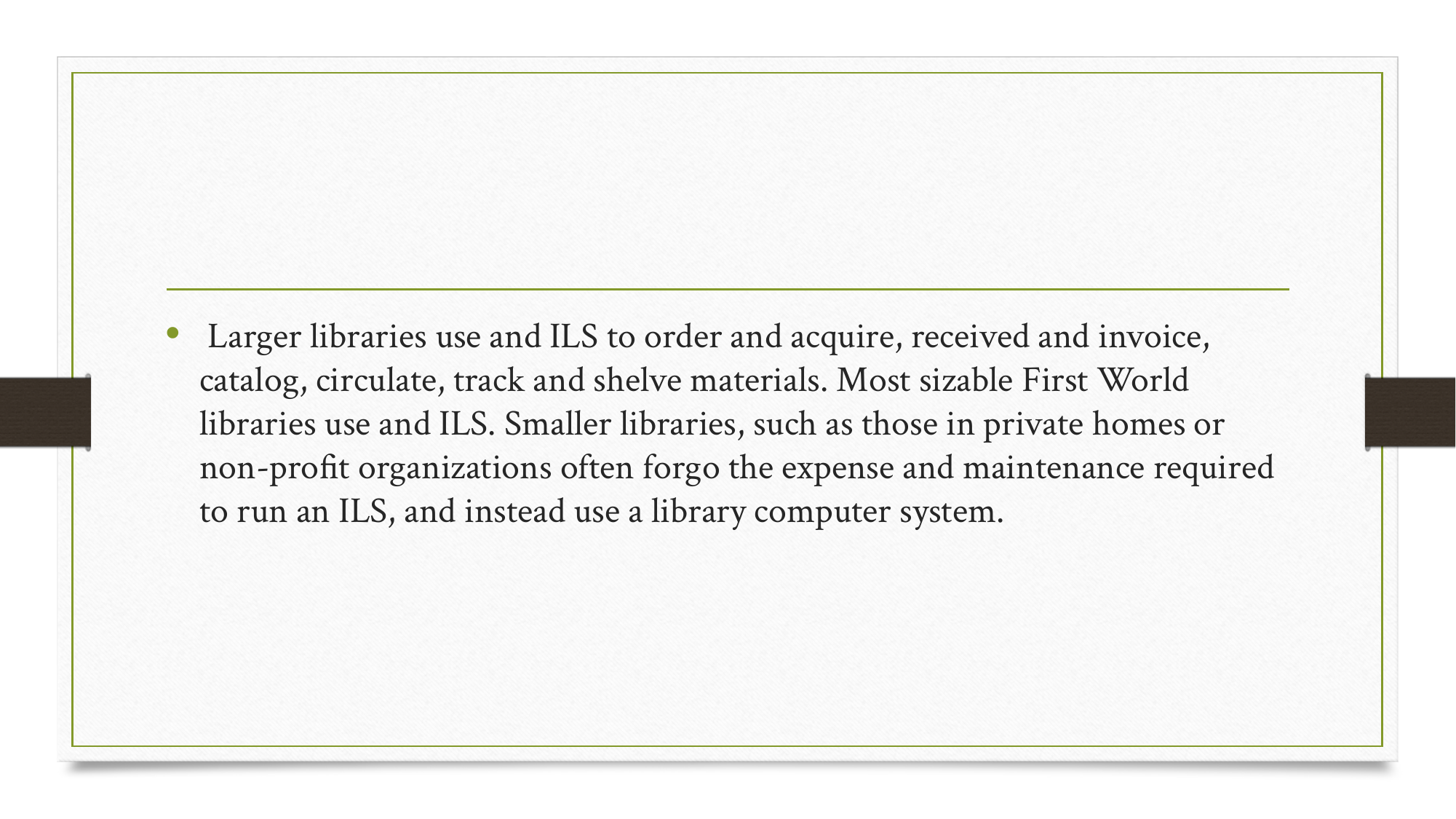

#
 Larger libraries use and ILS to order and acquire, received and invoice, catalog, circulate, track and shelve materials. Most sizable First World libraries use and ILS. Smaller libraries, such as those in private homes or non-profit organizations often forgo the expense and maintenance required to run an ILS, and instead use a library computer system.